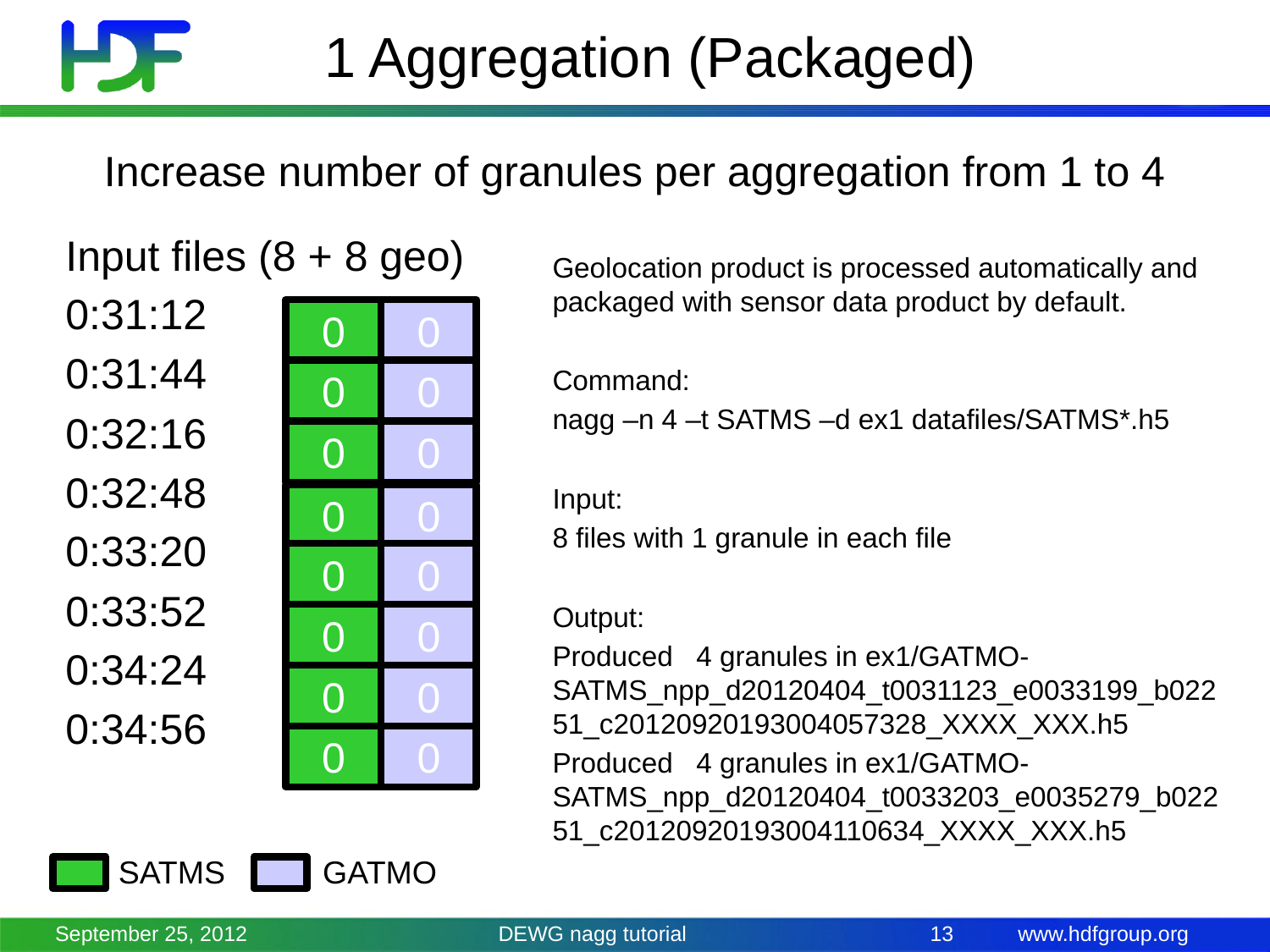

# 1 Aggregation (Packaged)
Increase number of granules per aggregation from 1 to 4
Input files (8 + 8 geo)
0:31:12
0:31:44
0:32:16
0:32:48
0:33:20
0:33:52
0:34:24
0:34:56
Geolocation product is processed automatically and packaged with sensor data product by default.

Command:
nagg –n 4 –t SATMS –d ex1 datafiles/SATMS*.h5

Input:
8 files with 1 granule in each file

Output:
Produced   4 granules in ex1/GATMO-SATMS_npp_d20120404_t0031123_e0033199_b02251_c20120920193004057328_XXXX_XXX.h5
Produced   4 granules in ex1/GATMO-SATMS_npp_d20120404_t0033203_e0035279_b02251_c20120920193004110634_XXXX_XXX.h5
0
0
0
0
0
0
0
0
0
0
0
0
0
0
0
0
SATMS           GATMO

September 25, 2012
DEWG nagg tutorial
13